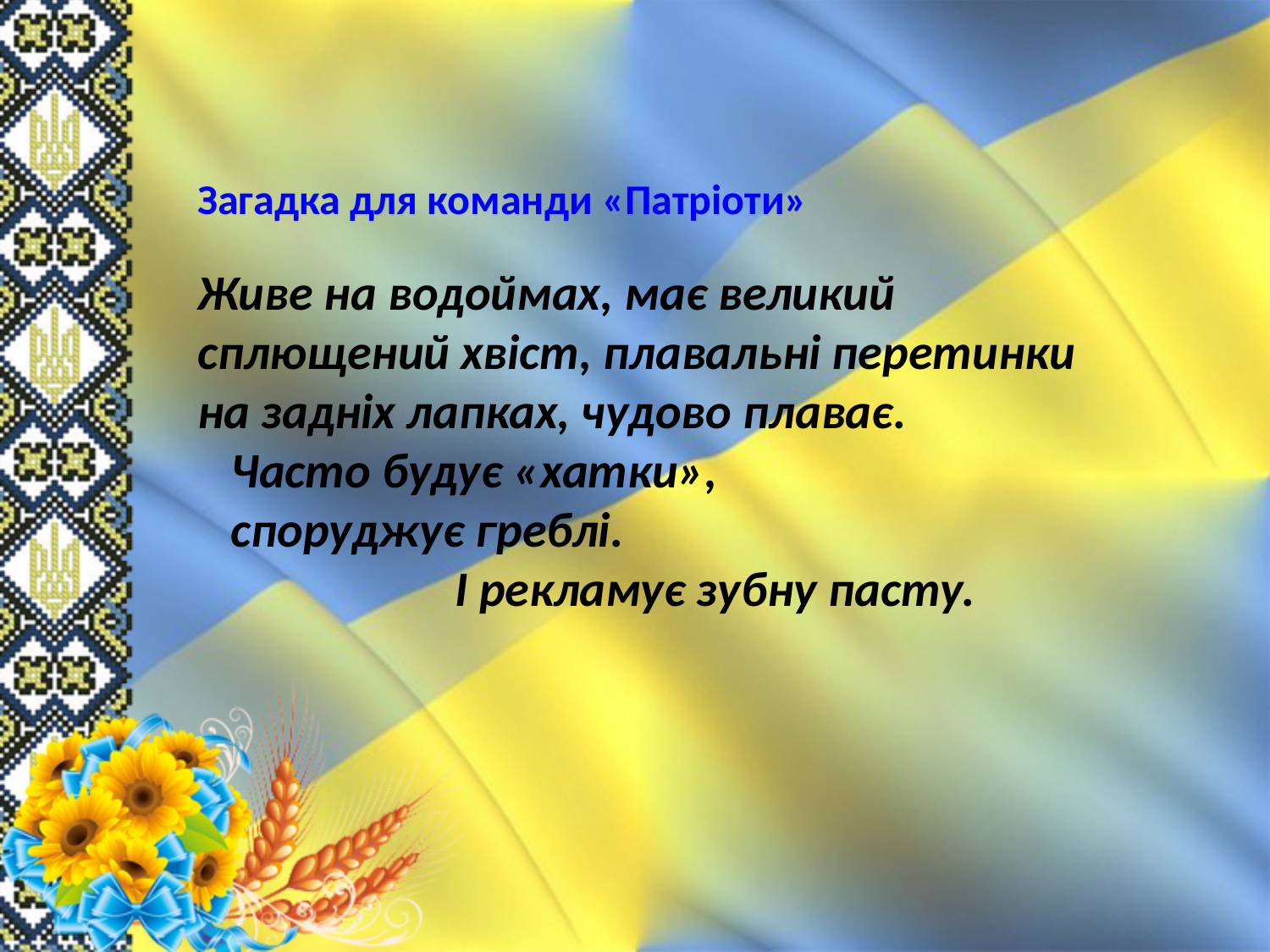

Загадка для команди «Патріоти»

Живе на водоймах, має великий сплющений хвіст, плавальні перетинки на задніх лапках, чудово плаває.                       Часто будує «хатки»,                                        споруджує греблі.                                                                    І рекламує зубну пасту.